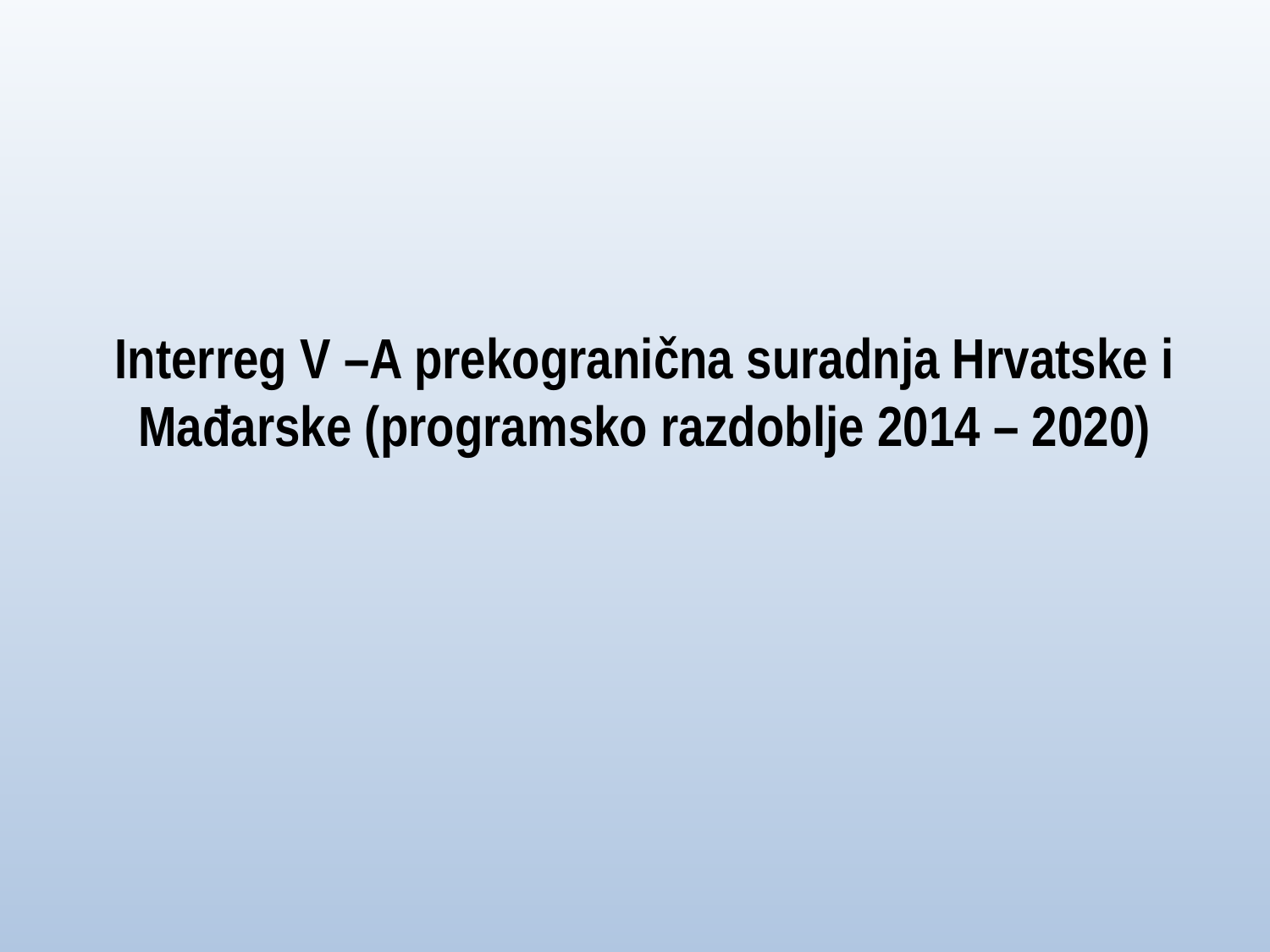

#
Interreg V –A prekogranična suradnja Hrvatske i Mađarske (programsko razdoblje 2014 – 2020)